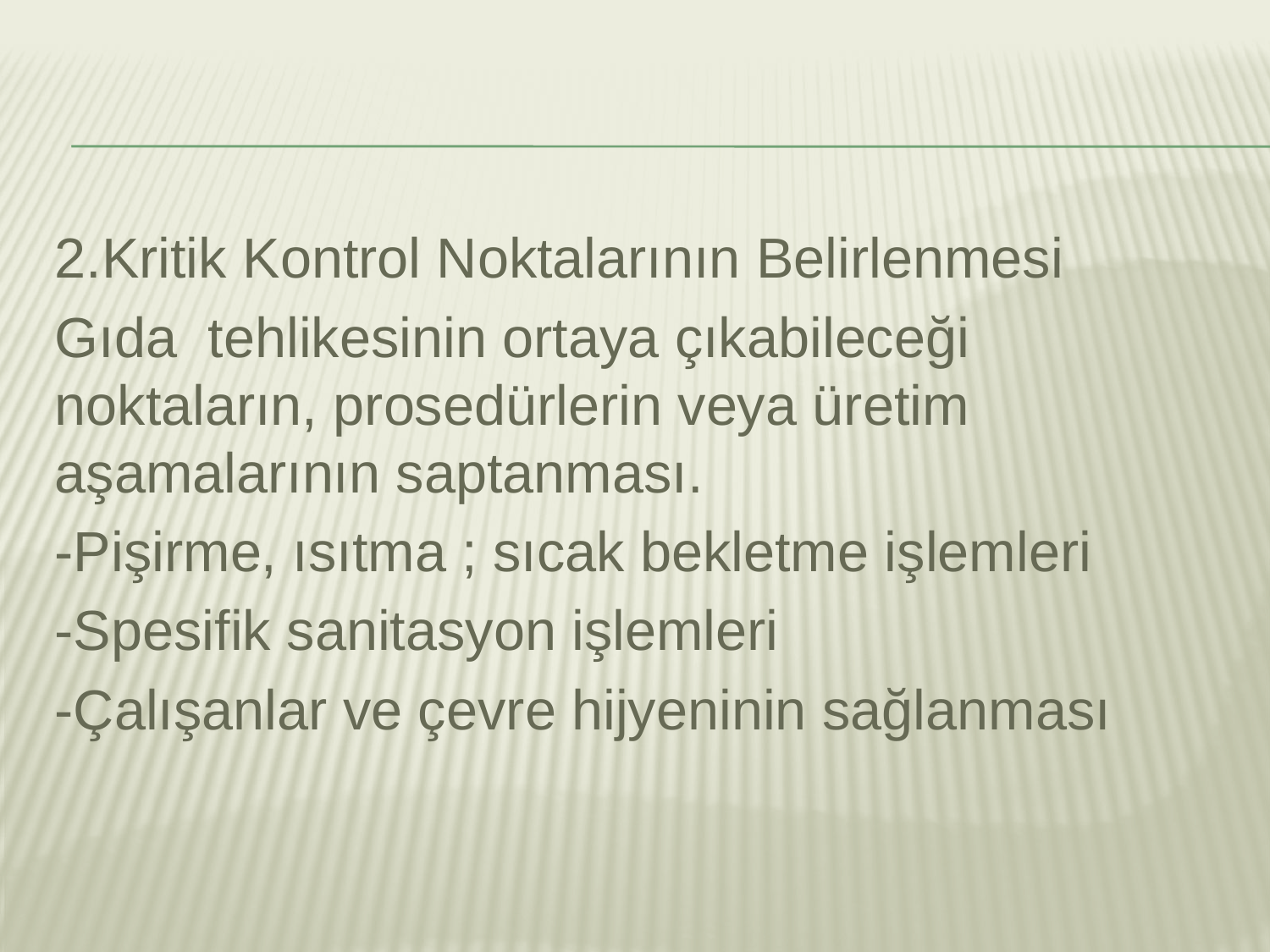

2.Kritik Kontrol Noktalarının Belirlenmesi
Gıda  tehlikesinin ortaya çıkabileceği noktaların, prosedürlerin veya üretim aşamalarının saptanması.
-Pişirme, ısıtma ; sıcak bekletme işlemleri
-Spesifik sanitasyon işlemleri
-Çalışanlar ve çevre hijyeninin sağlanması